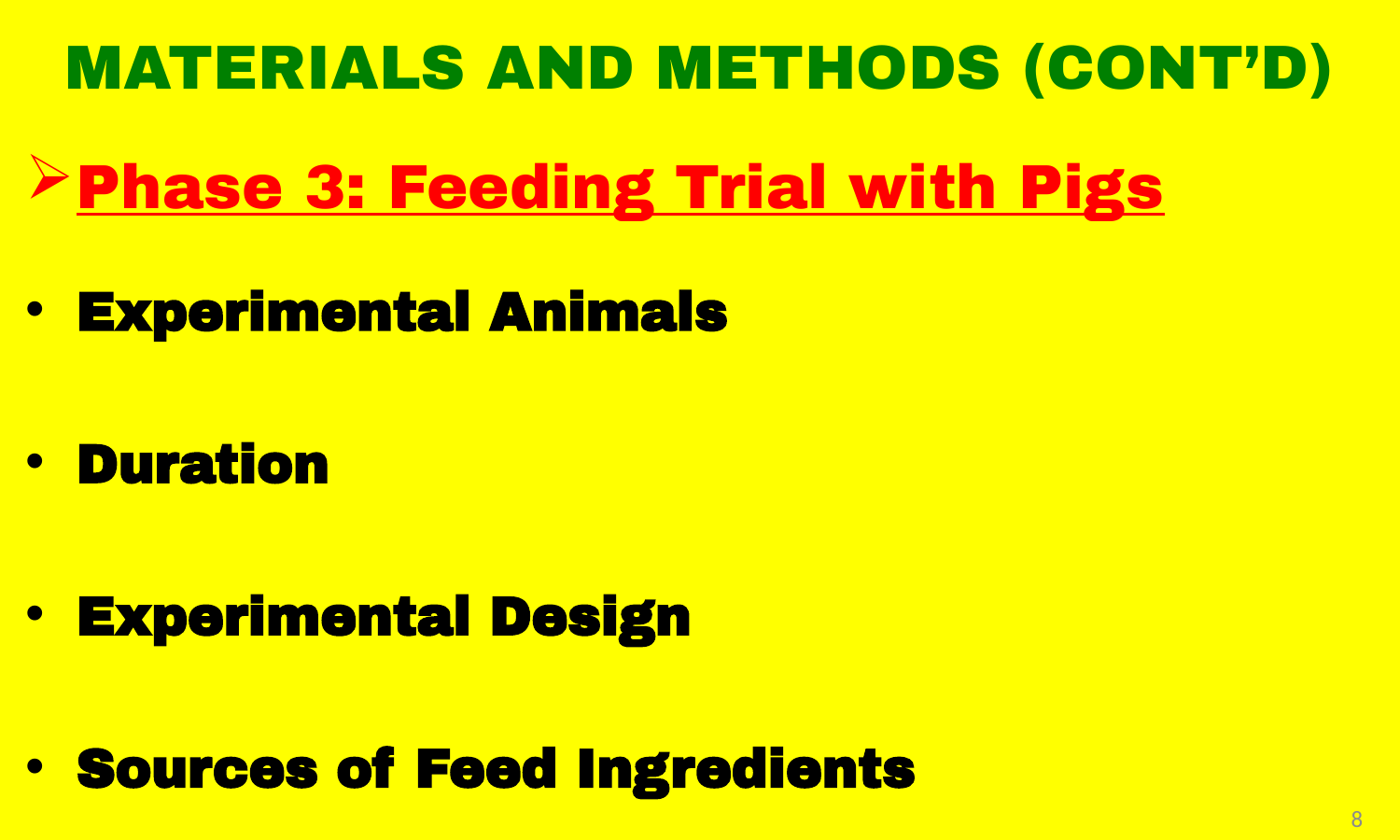

# MATERIALS AND METHODS (CONT’D)
Phase 3: Feeding Trial with Pigs

Experimental Animals

Duration

Experimental Design

Sources of Feed Ingredients

8